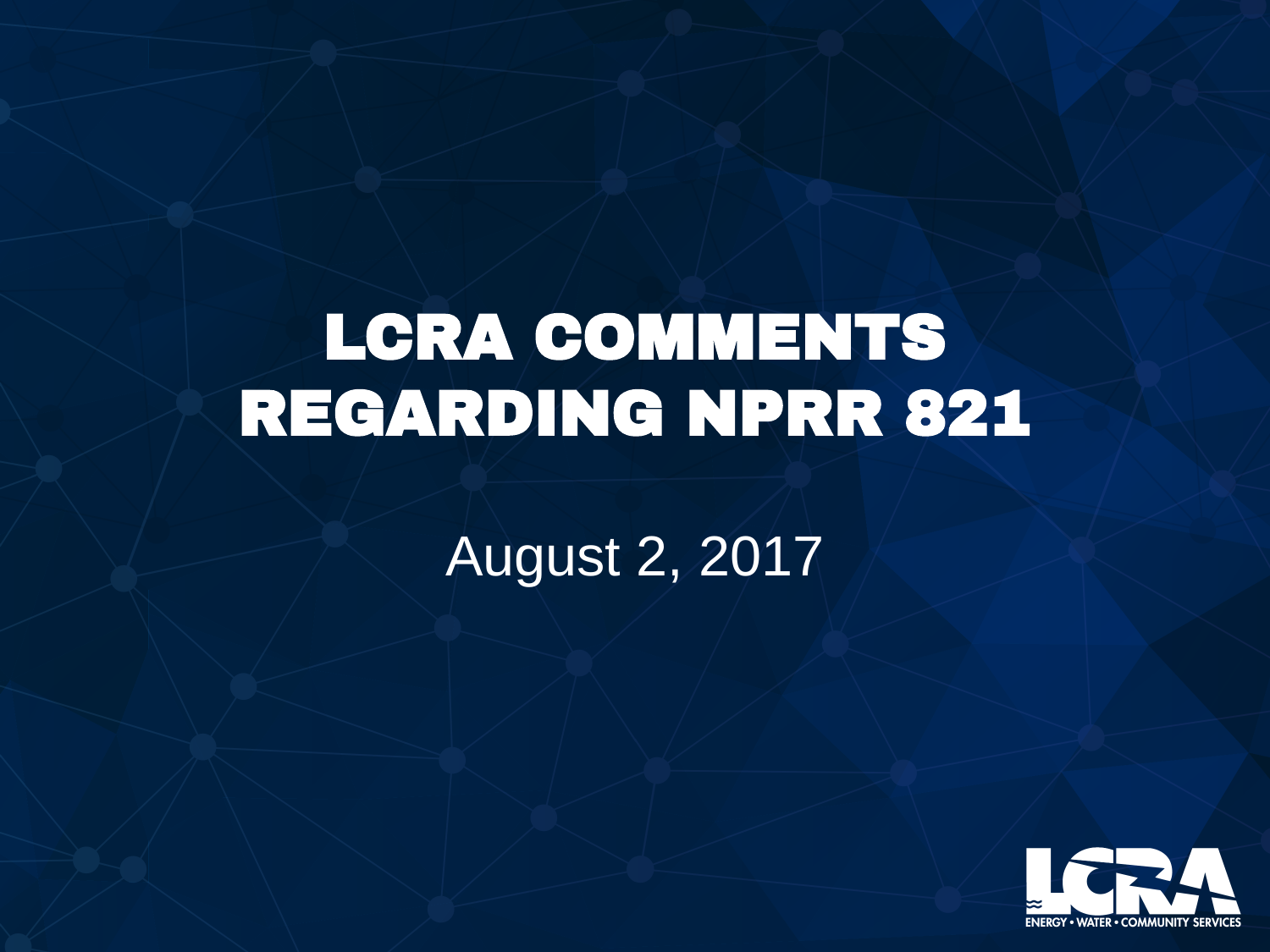

# LCRA Comments regarding NPRR 821
August 2, 2017